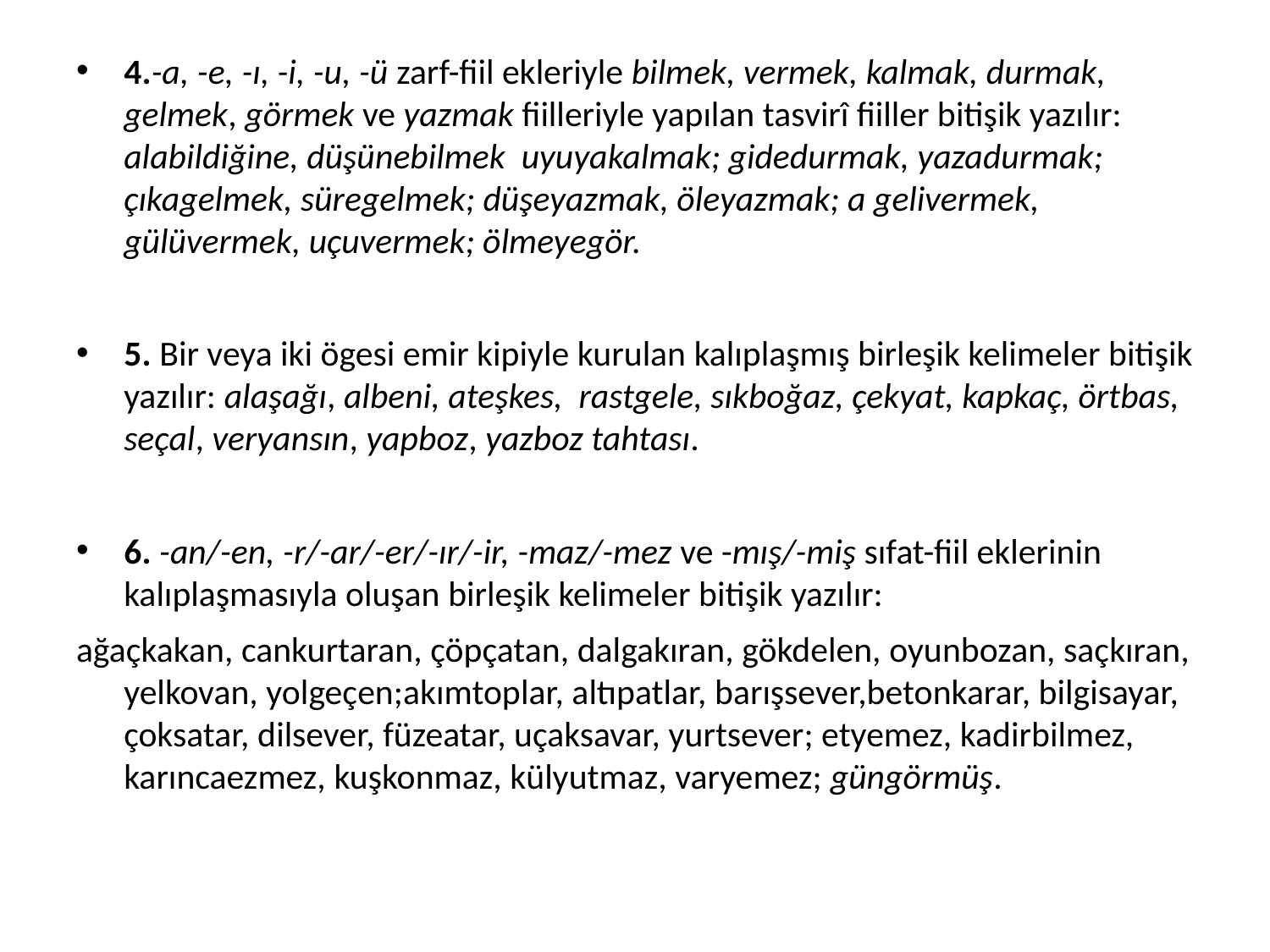

4.-a, -e, -ı, -i, -u, -ü zarf-fiil ekleriyle bilmek, vermek, kalmak, durmak, gelmek, görmek ve yazmak fiilleriyle yapılan tasvirî fiiller bitişik yazılır: alabildiğine, düşünebilmek  uyuyakalmak; gidedurmak, yazadurmak; çıkagelmek, süregelmek; düşeyazmak, öleyazmak; a gelivermek, gülüvermek, uçuvermek; ölmeyegör.

5. Bir veya iki ögesi emir kipiyle kurulan kalıplaşmış birleşik kelimeler bitişik yazılır: alaşağı, albeni, ateşkes,  rastgele, sıkboğaz, çekyat, kapkaç, örtbas, seçal, veryansın, yapboz, yazboz tahtası.

6. -an/-en, -r/-ar/-er/-ır/-ir, -maz/-mez ve -mış/-miş sıfat-fiil eklerinin kalıplaşmasıyla oluşan birleşik kelimeler bitişik yazılır:
ağaçkakan, cankurtaran, çöpçatan, dalgakıran, gökdelen, oyunbozan, saçkıran, yelkovan, yolgeçen;akımtoplar, altıpatlar, barışsever,betonkarar, bilgisayar,  çoksatar, dil­sever, füzeatar, uçaksavar, yurtsever; etyemez, kadirbilmez,  karıncaezmez, kuşkonmaz, külyutmaz, varyemez; güngörmüş.